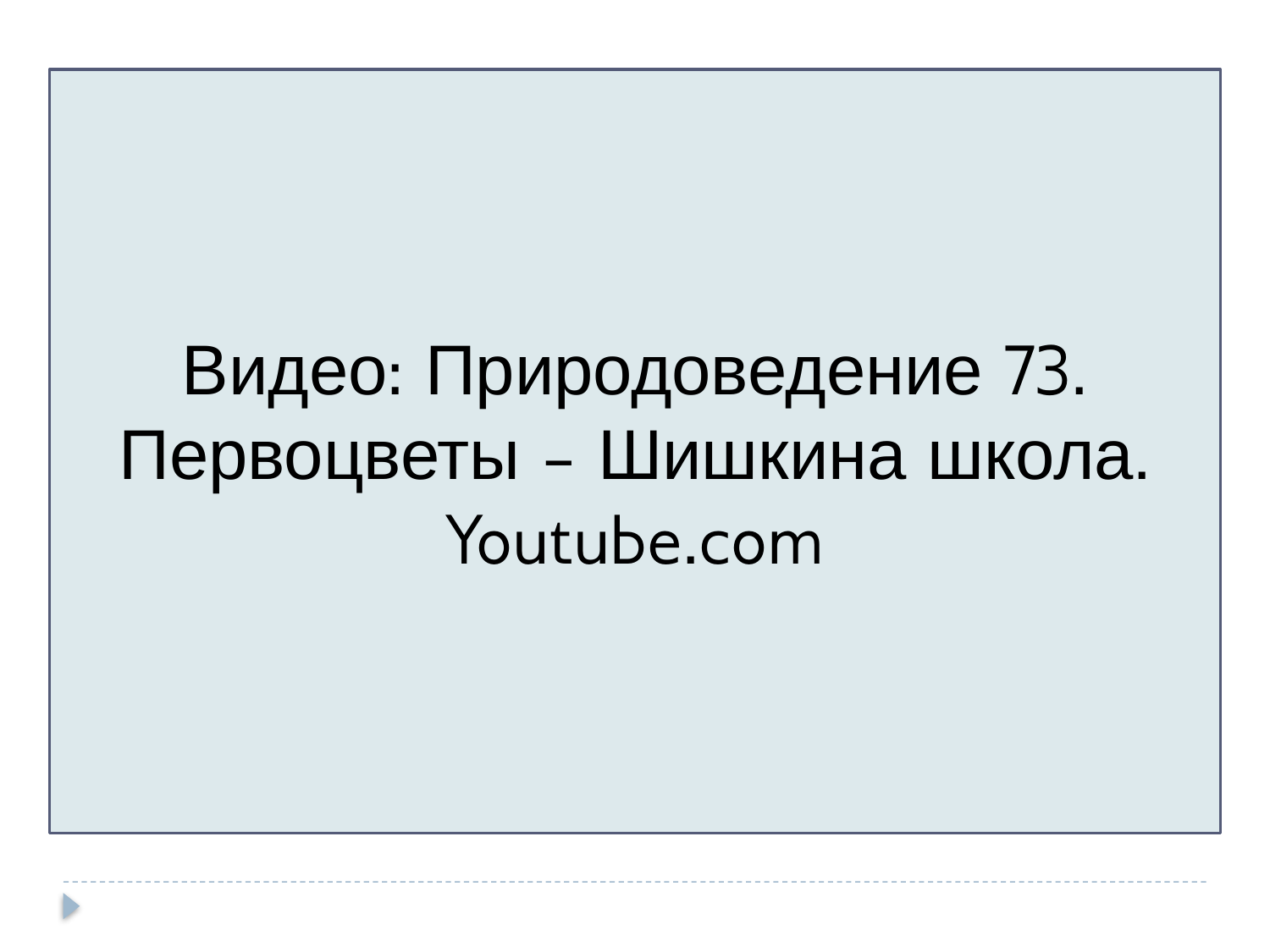

Видео: Природоведение 73. Первоцветы – Шишкина школа.
Youtube.com